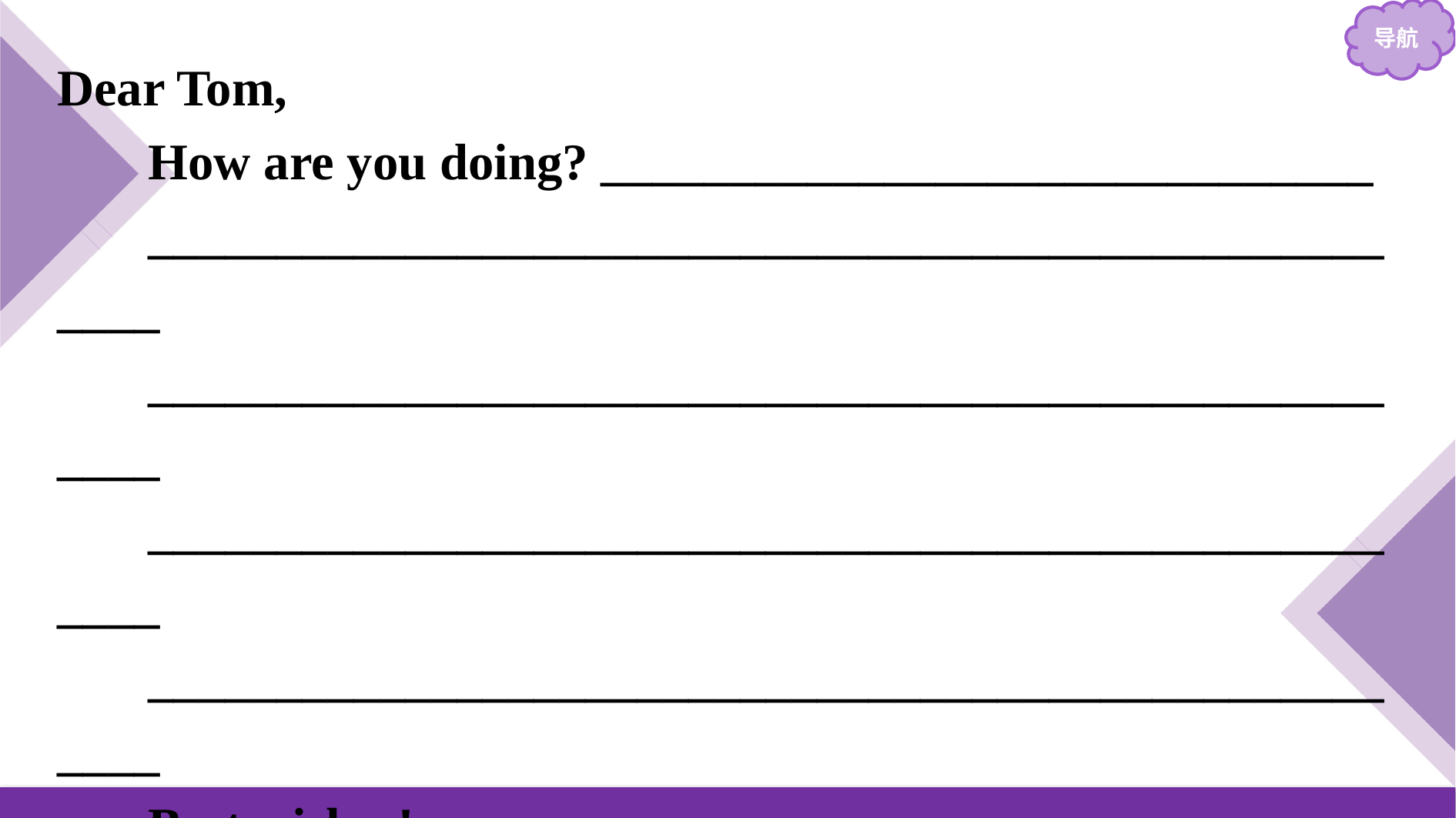

Dear Tom,
How are you doing? ______________________________
____________________________________________________
____________________________________________________
____________________________________________________
____________________________________________________
Best wishes!
Yours,
Li Hua